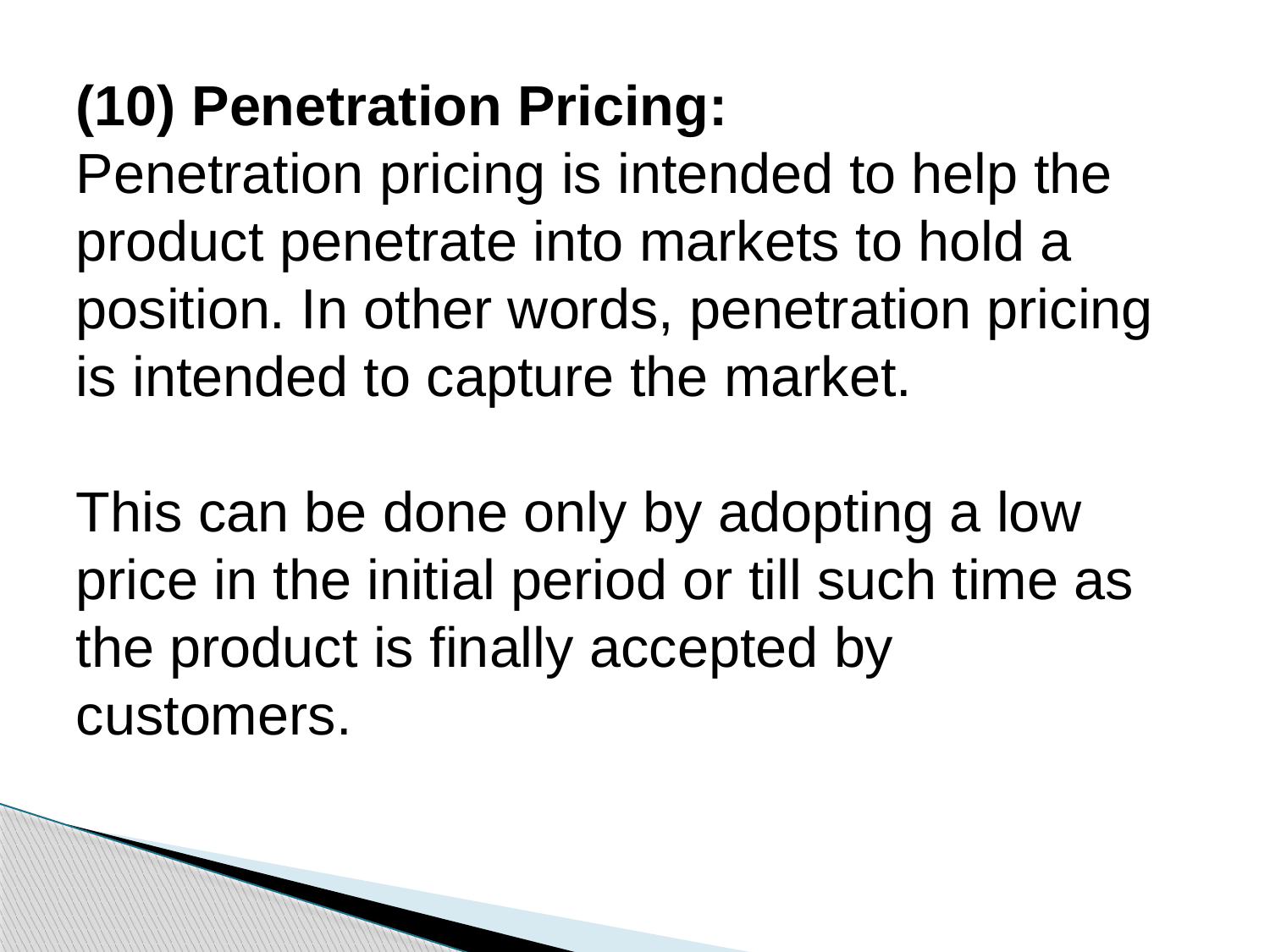

(10) Penetration Pricing:
Penetration pricing is intended to help the product penetrate into markets to hold a position. In other words, penetration pricing is intended to capture the market.

This can be done only by adopting a low price in the initial period or till such time as the product is finally accepted by customers.